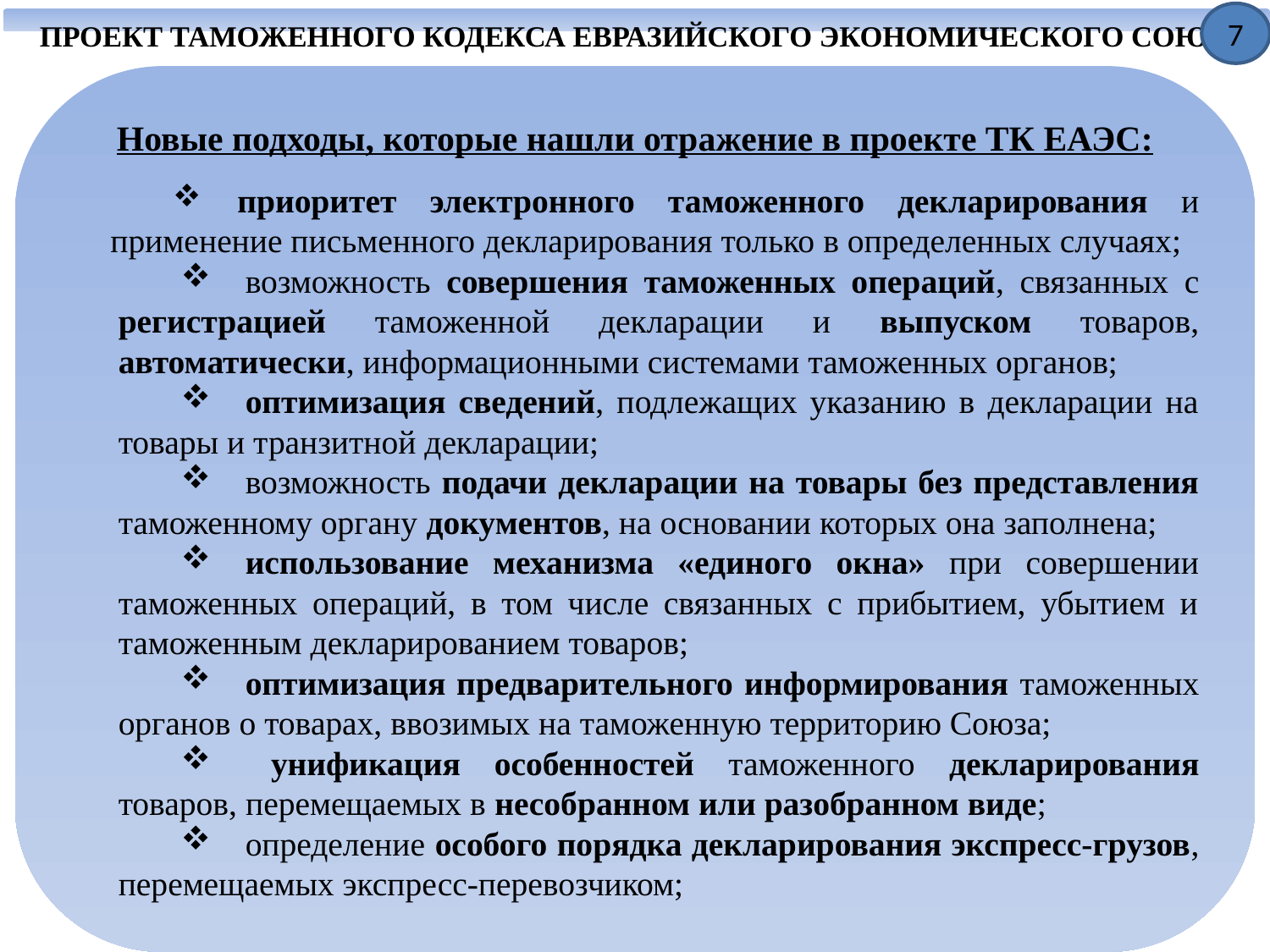

7

 ПРОЕКТ ТАМОЖЕННОГО КОДЕКСА ЕВРАЗИЙСКОГО ЭКОНОМИЧЕСКОГО СОЮЗА

Новые подходы, которые нашли отражение в проекте ТК ЕАЭС:

	приоритет электронного таможенного декларирования и применение письменного декларирования только в определенных случаях;
	возможность совершения таможенных операций, связанных с регистрацией таможенной декларации и выпуском товаров, автоматически, информационными системами таможенных органов;
	оптимизация сведений, подлежащих указанию в декларации на товары и транзитной декларации;
	возможность подачи декларации на товары без представления таможенному органу документов, на основании которых она заполнена;
	использование механизма «единого окна» при совершении таможенных операций, в том числе связанных с прибытием, убытием и таможенным декларированием товаров;
	оптимизация предварительного информирования таможенных органов о товарах, ввозимых на таможенную территорию Союза;
 	унификация особенностей таможенного декларирования товаров, перемещаемых в несобранном или разобранном виде;
	определение особого порядка декларирования экспресс-грузов, перемещаемых экспресс-перевозчиком;